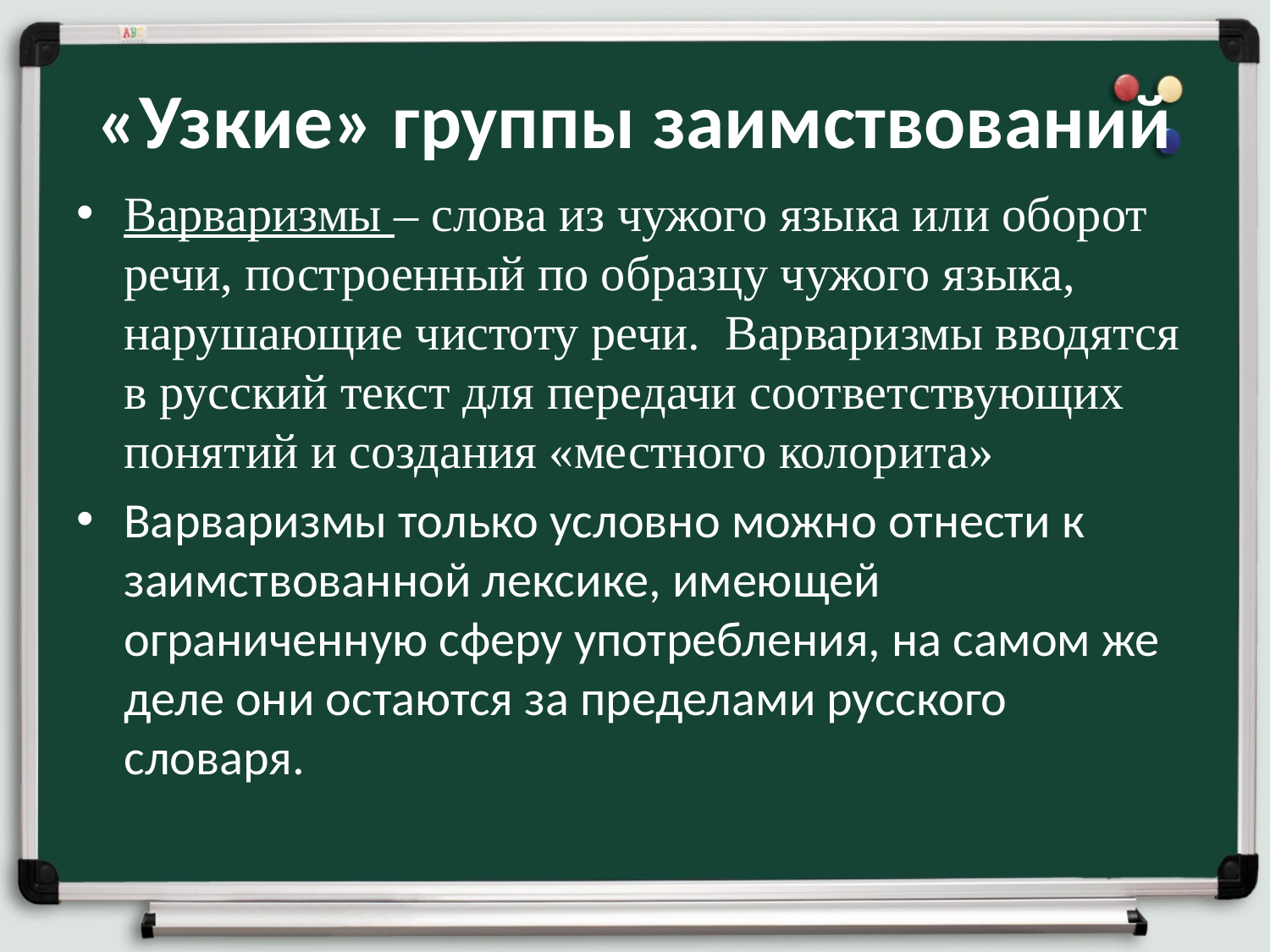

# «Узкие» группы заимствований
Варваризмы – слова из чужого языка или оборот речи, построенный по образцу чужого языка, нарушающие чистоту речи.  Варваризмы вводятся в русский текст для передачи соответствующих понятий и создания «местного колорита»
Варваризмы только условно можно отнести к заимствованной лексике, имеющей ограниченную сферу употребления, на самом же деле они остаются за пределами русского словаря.